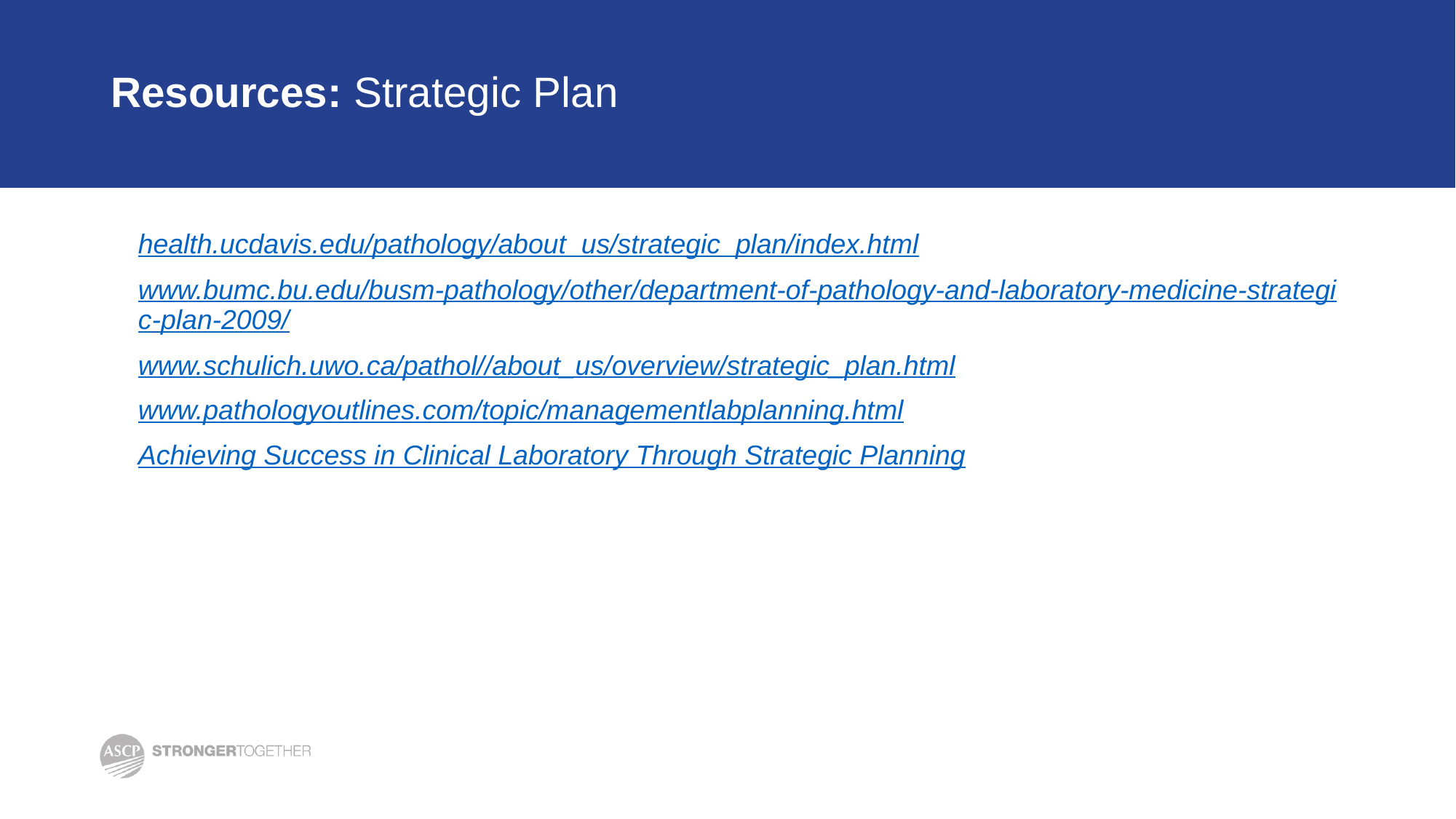

# Resources: Strategic Plan
health.ucdavis.edu/pathology/about_us/strategic_plan/index.html
www.bumc.bu.edu/busm-pathology/other/department-of-pathology-and-laboratory-medicine-strategic-plan-2009/
www.schulich.uwo.ca/pathol//about_us/overview/strategic_plan.html
www.pathologyoutlines.com/topic/managementlabplanning.html
Achieving Success in Clinical Laboratory Through Strategic Planning